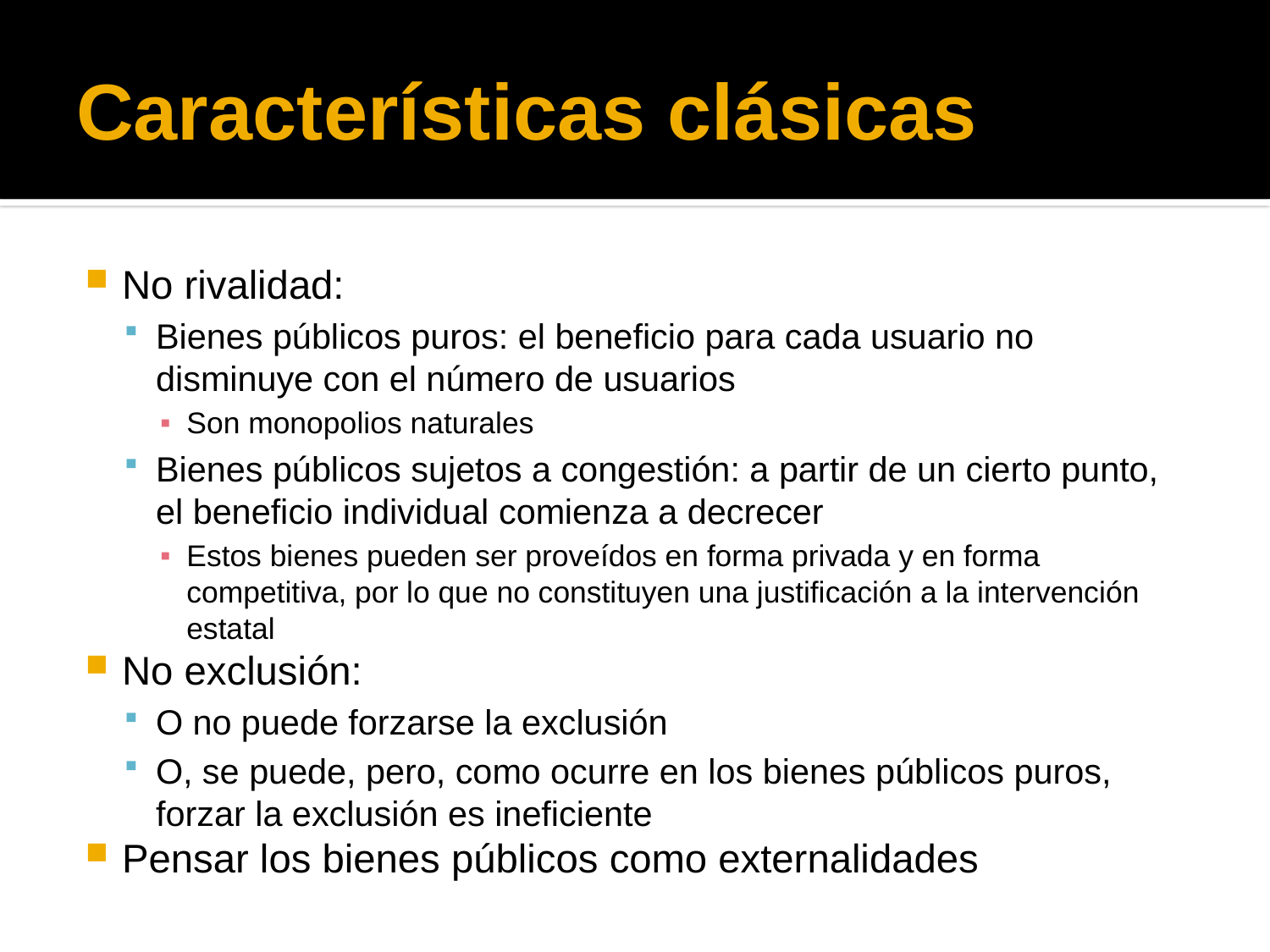

# Características clásicas
No rivalidad:
Bienes públicos puros: el beneficio para cada usuario no disminuye con el número de usuarios
Son monopolios naturales
Bienes públicos sujetos a congestión: a partir de un cierto punto, el beneficio individual comienza a decrecer
Estos bienes pueden ser proveídos en forma privada y en forma competitiva, por lo que no constituyen una justificación a la intervención estatal
No exclusión:
O no puede forzarse la exclusión
O, se puede, pero, como ocurre en los bienes públicos puros, forzar la exclusión es ineficiente
Pensar los bienes públicos como externalidades